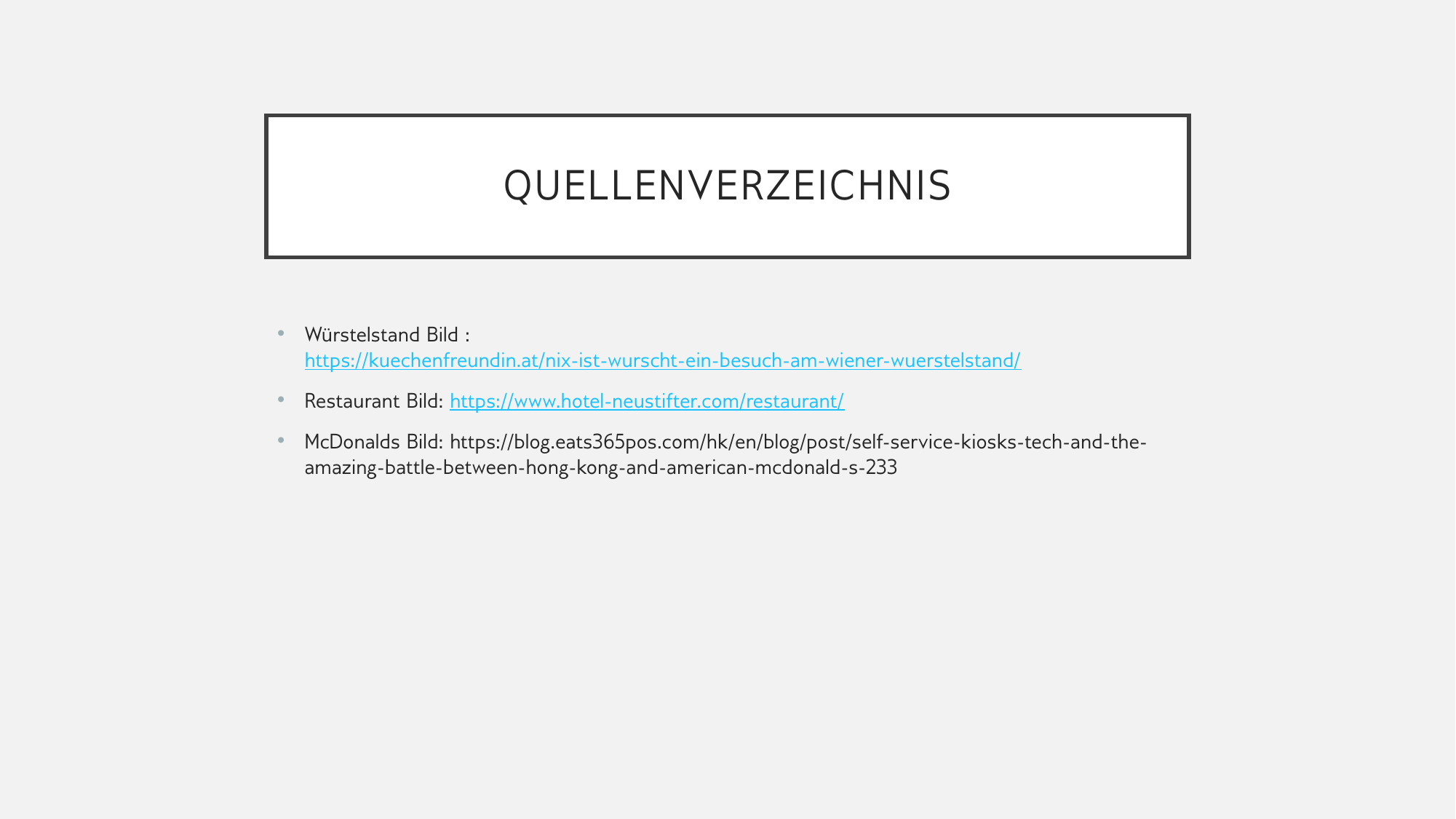

# Quellenverzeichnis
Würstelstand Bild : https://kuechenfreundin.at/nix-ist-wurscht-ein-besuch-am-wiener-wuerstelstand/
Restaurant Bild: https://www.hotel-neustifter.com/restaurant/
McDonalds Bild: https://blog.eats365pos.com/hk/en/blog/post/self-service-kiosks-tech-and-the-amazing-battle-between-hong-kong-and-american-mcdonald-s-233